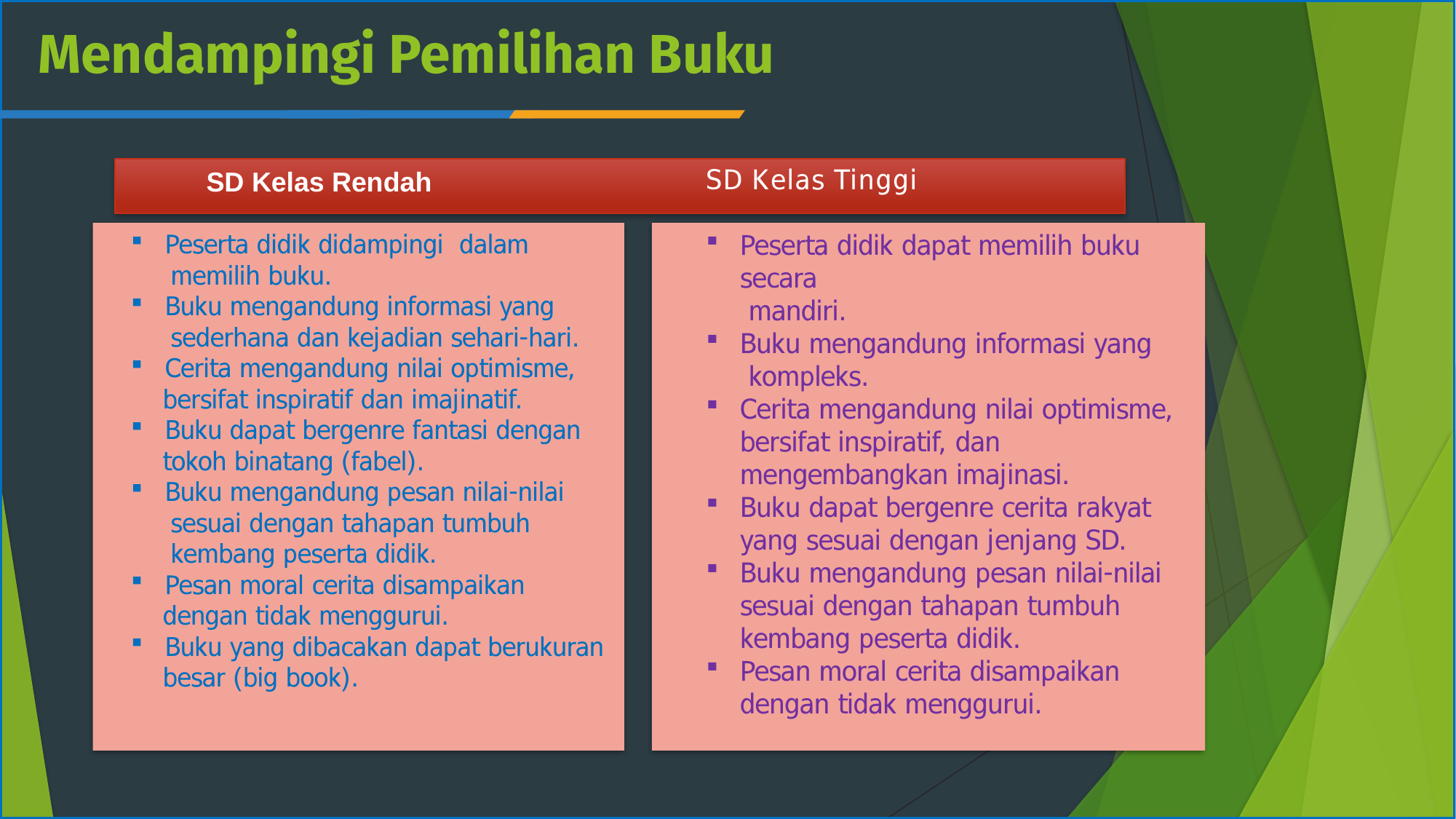

# Mendampingi Pemilihan Buku

SD Kelas Tinggi

SD Kelas Rendah

Peserta didik didampingi  dalam
     memilih buku.
Buku mengandung informasi yang
     sederhana dan kejadian sehari-hari.
Cerita mengandung nilai optimisme,
    bersifat inspiratif dan imajinatif.
Buku dapat bergenre fantasi dengan
    tokoh binatang (fabel).
Buku mengandung pesan nilai-nilai
     sesuai dengan tahapan tumbuh
     kembang peserta didik.
Pesan moral cerita disampaikan
    dengan tidak menggurui.
Buku yang dibacakan dapat berukuran
    besar (big book).

Peserta didik dapat memilih buku secara
     mandiri.
Buku mengandung informasi yang
     kompleks.
Cerita mengandung nilai optimisme, bersifat inspiratif, dan mengembangkan imajinasi.
Buku dapat bergenre cerita rakyat yang sesuai dengan jenjang SD.
Buku mengandung pesan nilai-nilai sesuai dengan tahapan tumbuh kembang peserta didik.
Pesan moral cerita disampaikan dengan tidak menggurui.